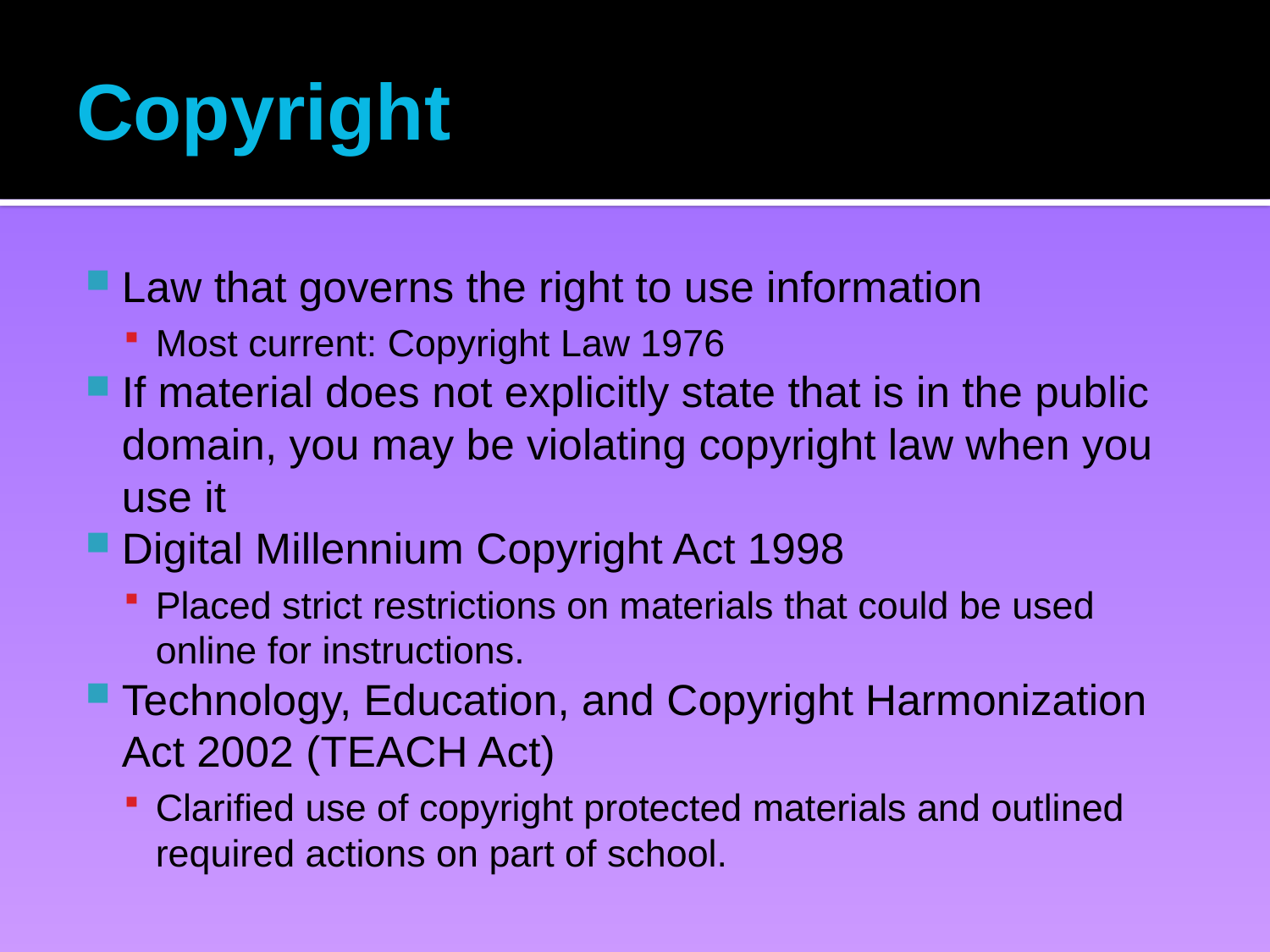

# Copyright
Law that governs the right to use information
Most current: Copyright Law 1976
If material does not explicitly state that is in the public domain, you may be violating copyright law when you use it
Digital Millennium Copyright Act 1998
Placed strict restrictions on materials that could be used online for instructions.
Technology, Education, and Copyright Harmonization Act 2002 (TEACH Act)
Clarified use of copyright protected materials and outlined required actions on part of school.